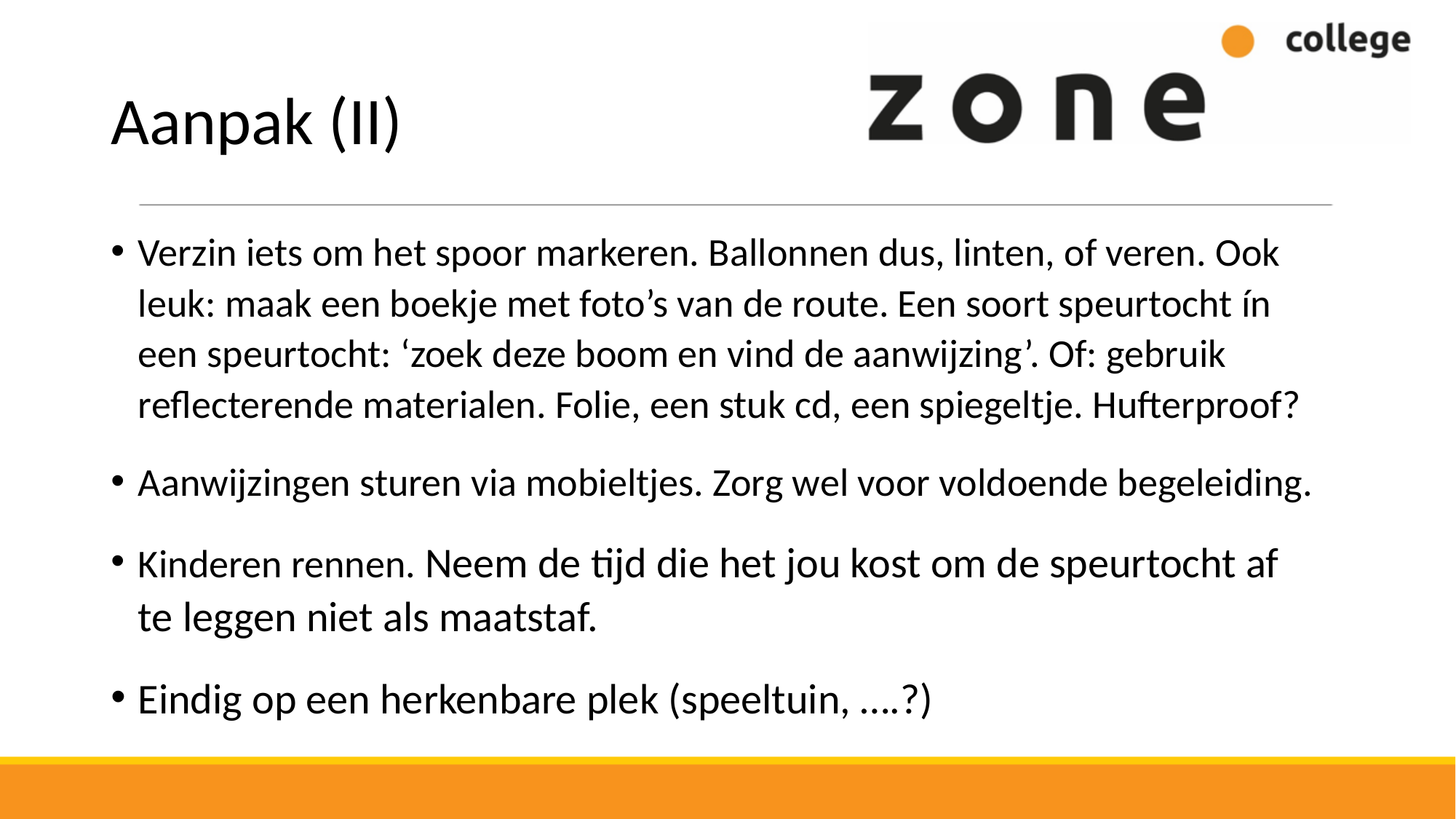

# Aanpak (II)
Verzin iets om het spoor markeren. Ballonnen dus, linten, of veren. Ook leuk: maak een boekje met foto’s van de route. Een soort speurtocht ín een speurtocht: ‘zoek deze boom en vind de aanwijzing’. Of: gebruik reflecterende materialen. Folie, een stuk cd, een spiegeltje. Hufterproof?
Aanwijzingen sturen via mobieltjes. Zorg wel voor voldoende begeleiding.
Kinderen rennen. Neem de tijd die het jou kost om de speurtocht af te leggen niet als maatstaf.
Eindig op een herkenbare plek (speeltuin, ….?)